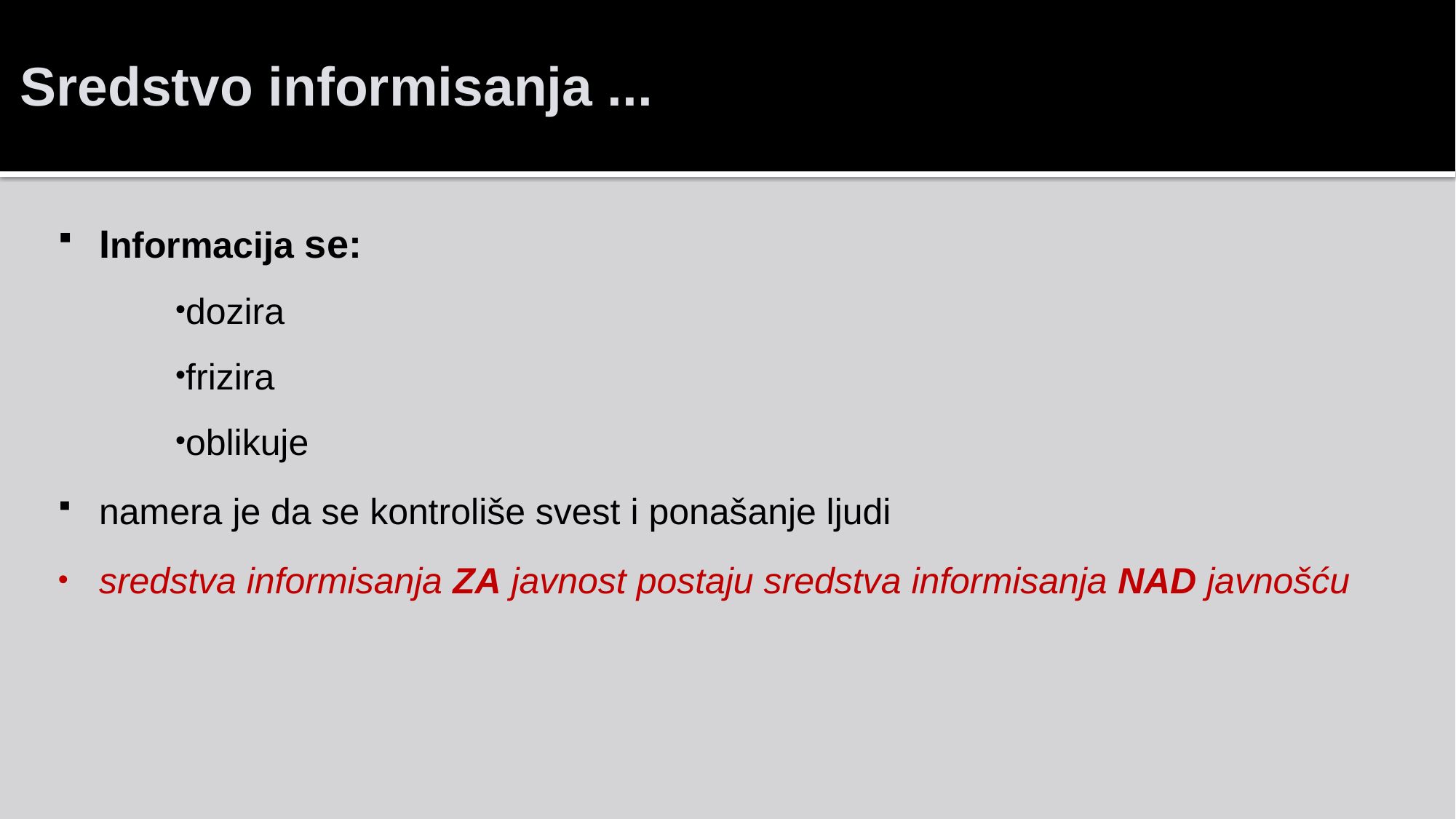

# Sredstvo informisanja ...

Informacija se:
dozira
frizira
oblikuje

namera je da se kontroliše svest i ponašanje ljudi

sredstva informisanja ZA javnost postaju sredstva informisanja NAD javnošću